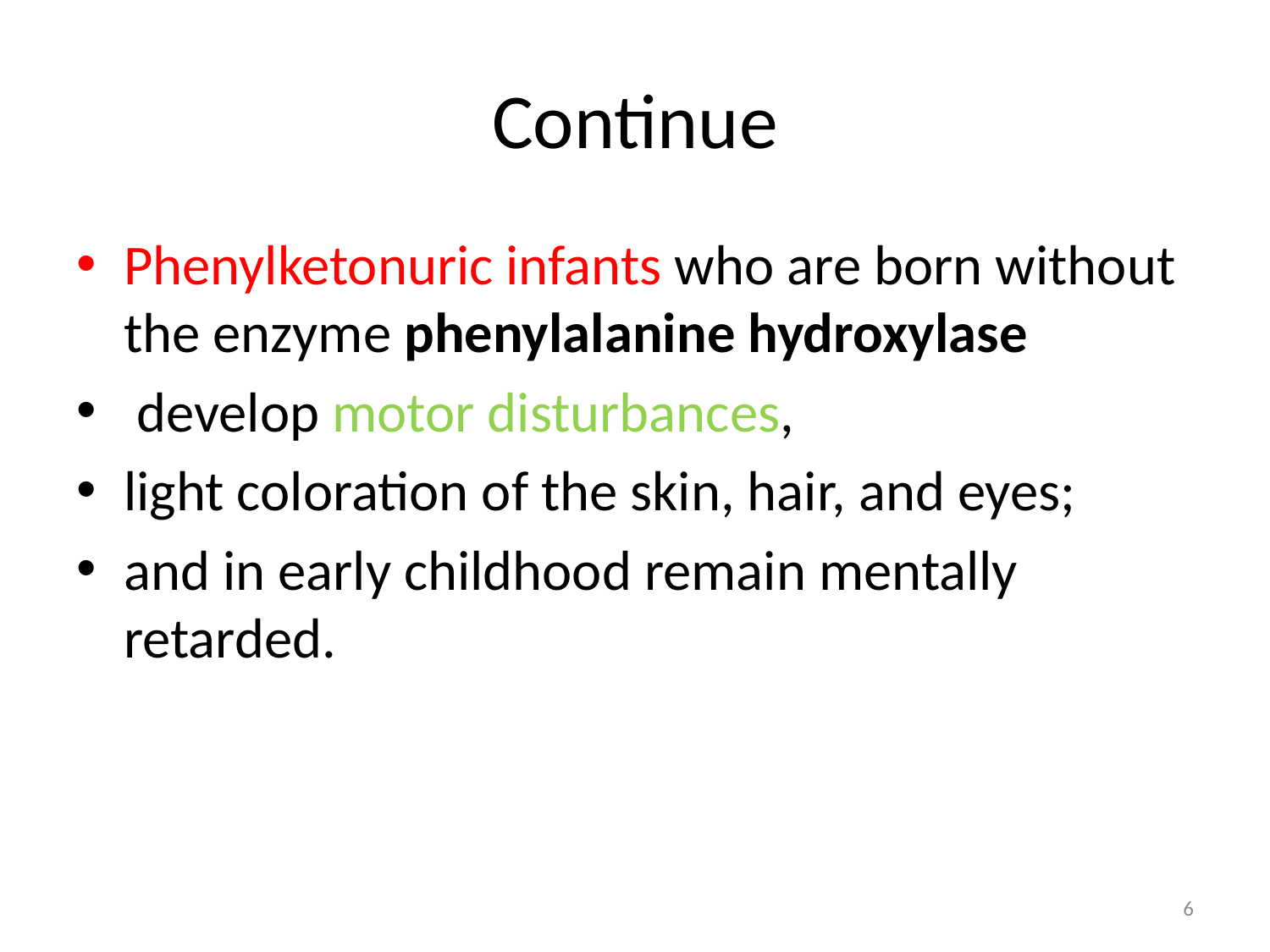

# Continue
Phenylketonuric infants who are born without the enzyme phenylalanine hydroxylase
 develop motor disturbances,
light coloration of the skin, hair, and eyes;
and in early childhood remain mentally retarded.

6